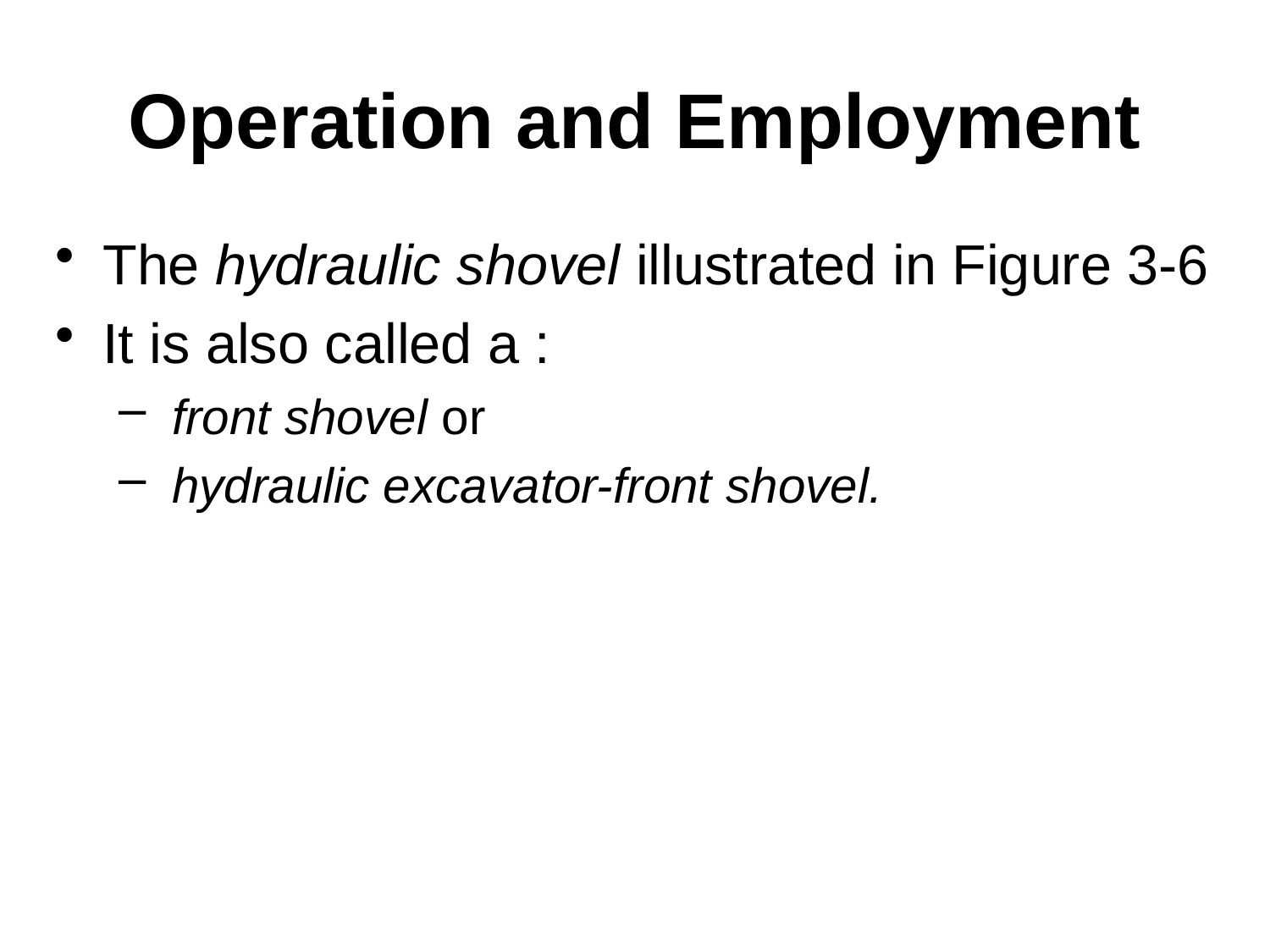

# Operation and Employment
The hydraulic shovel illustrated in Figure 3-6
It is also called a :
 front shovel or
 hydraulic excavator-front shovel.